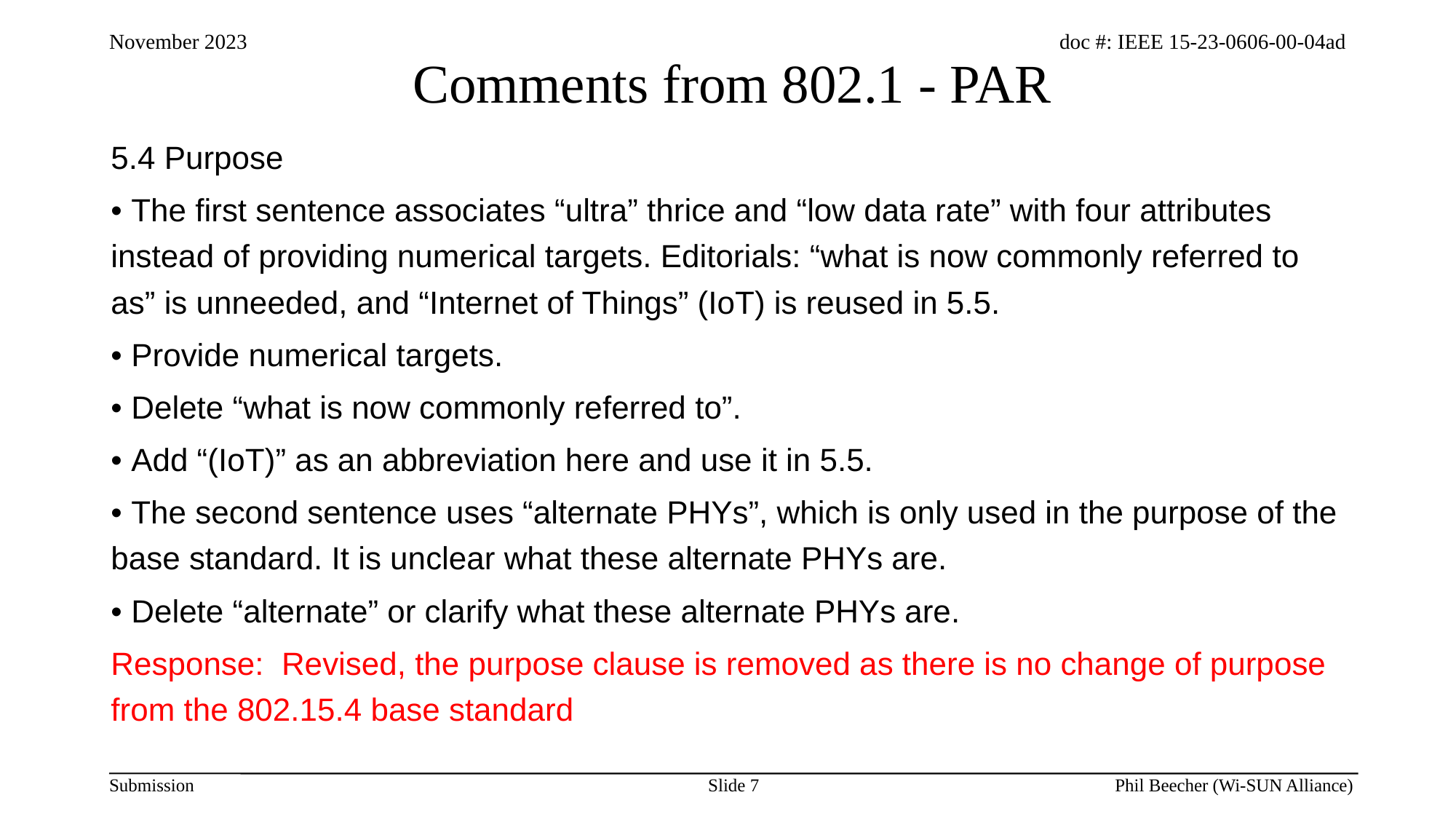

# Comments from 802.1 - PAR
5.4 Purpose
• The first sentence associates “ultra” thrice and “low data rate” with four attributes instead of providing numerical targets. Editorials: “what is now commonly referred to as” is unneeded, and “Internet of Things” (IoT) is reused in 5.5.
• Provide numerical targets.
• Delete “what is now commonly referred to”.
• Add “(IoT)” as an abbreviation here and use it in 5.5.
• The second sentence uses “alternate PHYs”, which is only used in the purpose of the base standard. It is unclear what these alternate PHYs are.
• Delete “alternate” or clarify what these alternate PHYs are.
Response:  Revised, the purpose clause is removed as there is no change of purpose from the 802.15.4 base standard
Slide 7
Phil Beecher (Wi-SUN Alliance)